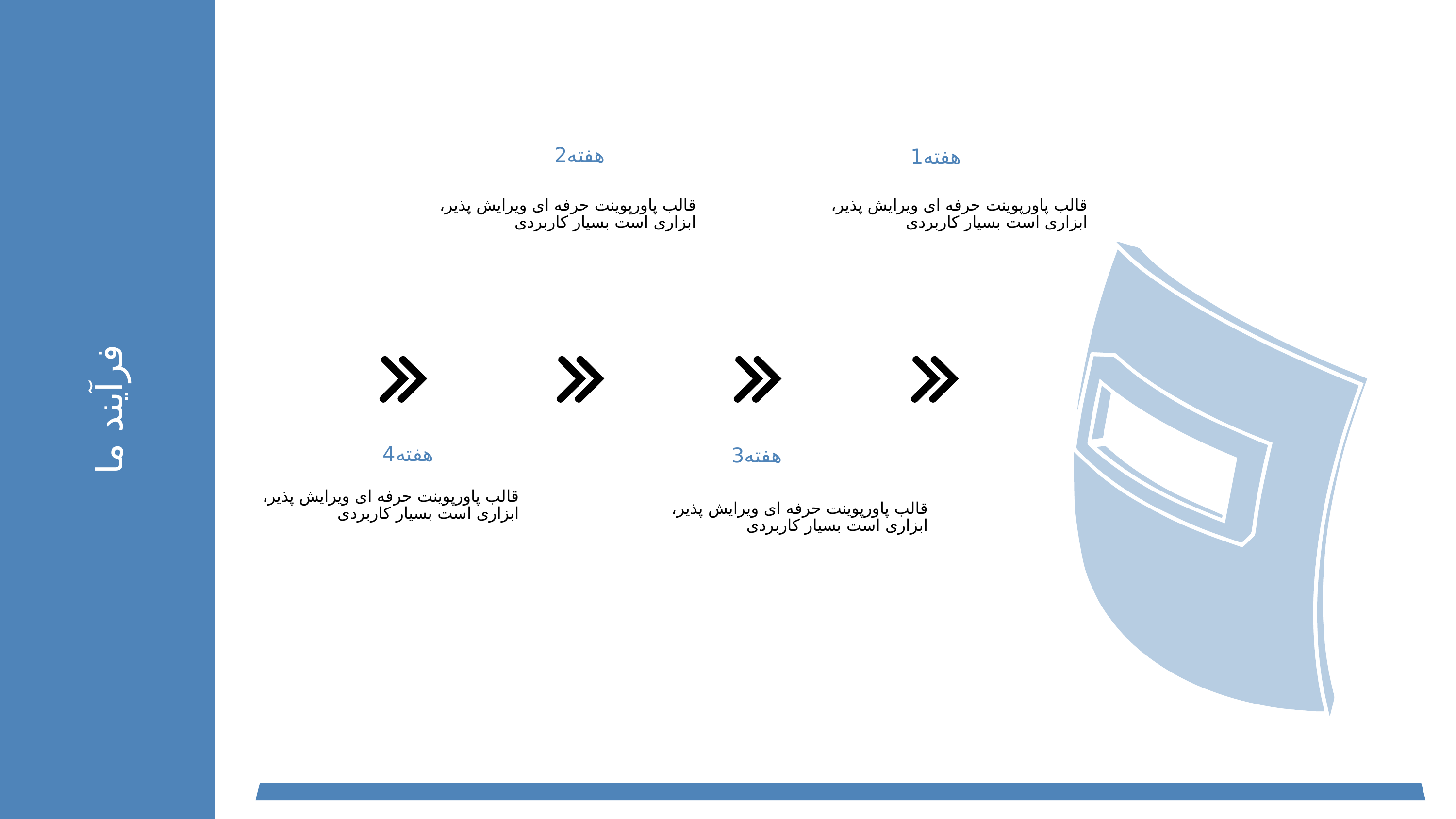

هفته2
هفته1
قالب پاورپوینت حرفه ای ویرایش پذیر، ابزاری است بسیار کاربردی
قالب پاورپوینت حرفه ای ویرایش پذیر، ابزاری است بسیار کاربردی

فرآیند ما
هفته4

هفته3
قالب پاورپوینت حرفه ای ویرایش پذیر، ابزاری است بسیار کاربردی
قالب پاورپوینت حرفه ای ویرایش پذیر، ابزاری است بسیار کاربردی